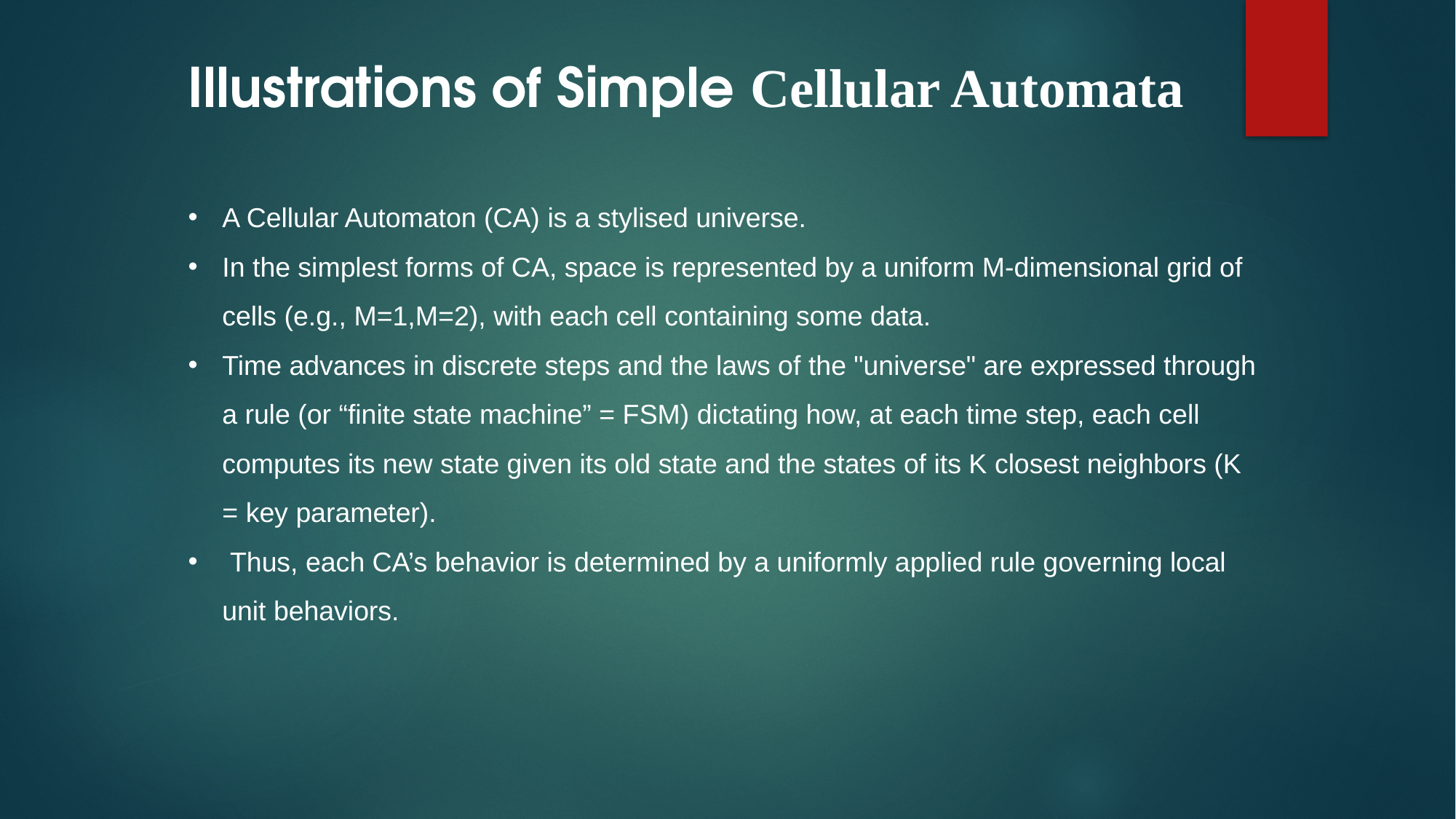

Illustrations of Simple Cellular Automata
A Cellular Automaton (CA) is a stylised universe.
In the simplest forms of CA, space is represented by a uniform M-dimensional grid of cells (e.g., M=1,M=2), with each cell containing some data.
Time advances in discrete steps and the laws of the "universe" are expressed through a rule (or “finite state machine” = FSM) dictating how, at each time step, each cell computes its new state given its old state and the states of its K closest neighbors (K = key parameter).
 Thus, each CA’s behavior is determined by a uniformly applied rule governing local unit behaviors.